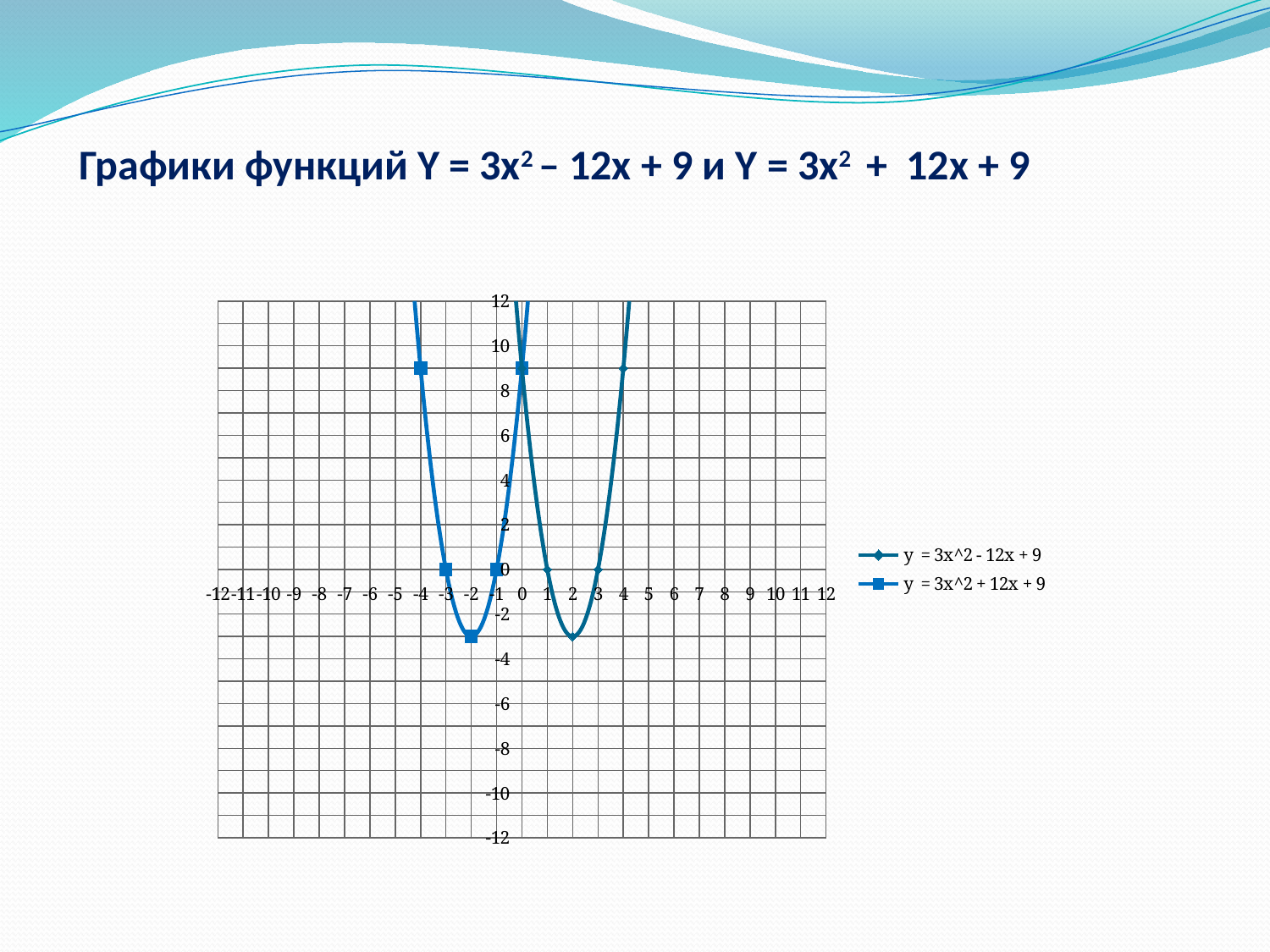

# Графики функций Y = 3x2 – 12x + 9 и Y = 3x2  +  12x + 9

### Chart

| Category |  |  |
|---|---|---|